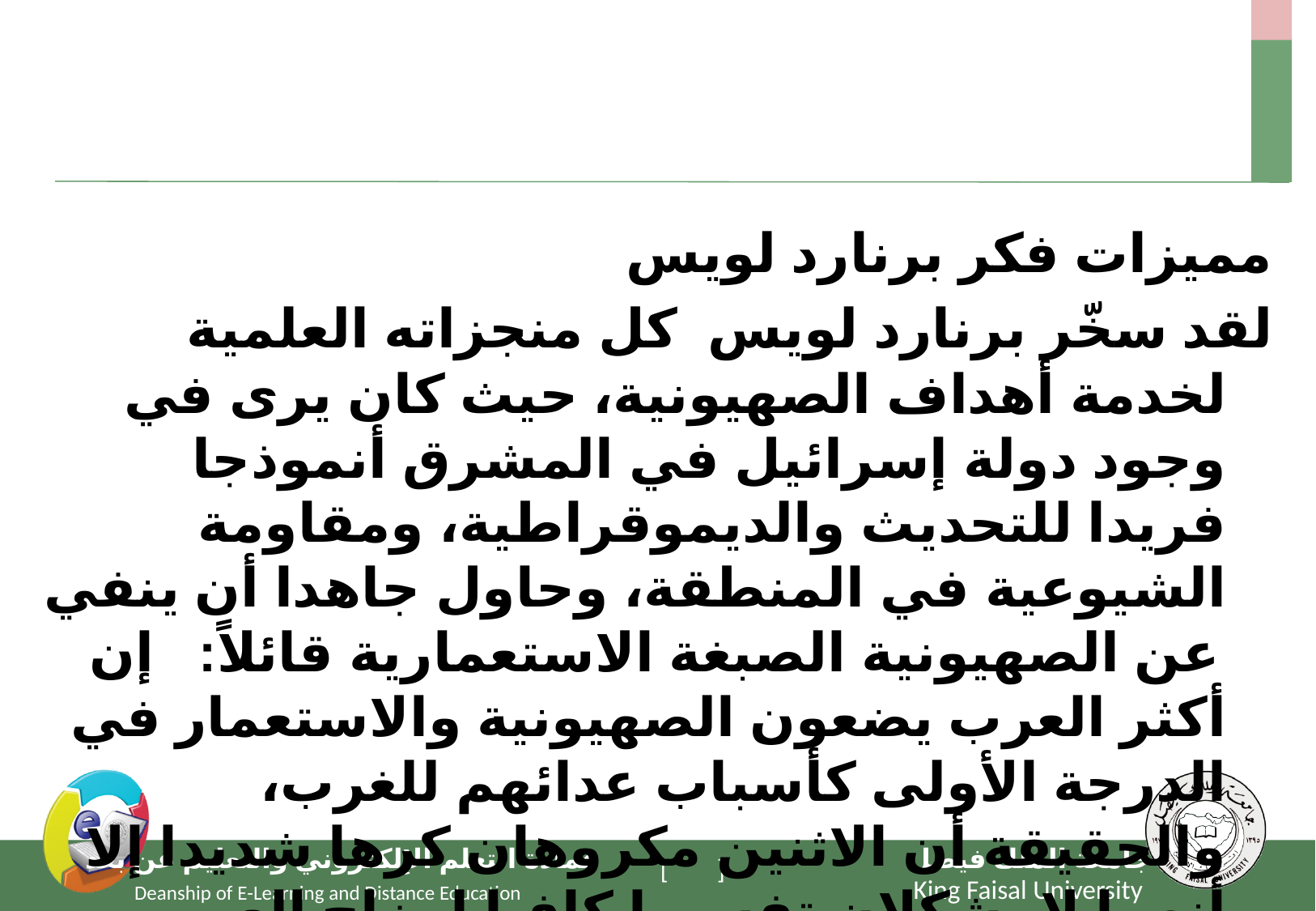

#
مميزات فكر برنارد لويس
لقد سخّر برنارد لويس  كل منجزاته العلمية لخدمة أهداف الصهيونية، حيث كان يرى في وجود دولة إسرائيل في المشرق أنموذجا فريدا للتحديث والديموقراطية، ومقاومة الشيوعية في المنطقة، وحاول جاهدا أن ينفي عن الصهيونية الصبغة الاستعمارية قائلاً:   إن أكثر العرب يضعون الصهيونية والاستعمار في الدرجة الأولى كأسباب عدائهم للغرب، والحقيقة أن الاثنين مكروهان كرها شديدا إلا أنهما لا يشكلان تفسيرا كافيا لمزاج العرب وانزعاج